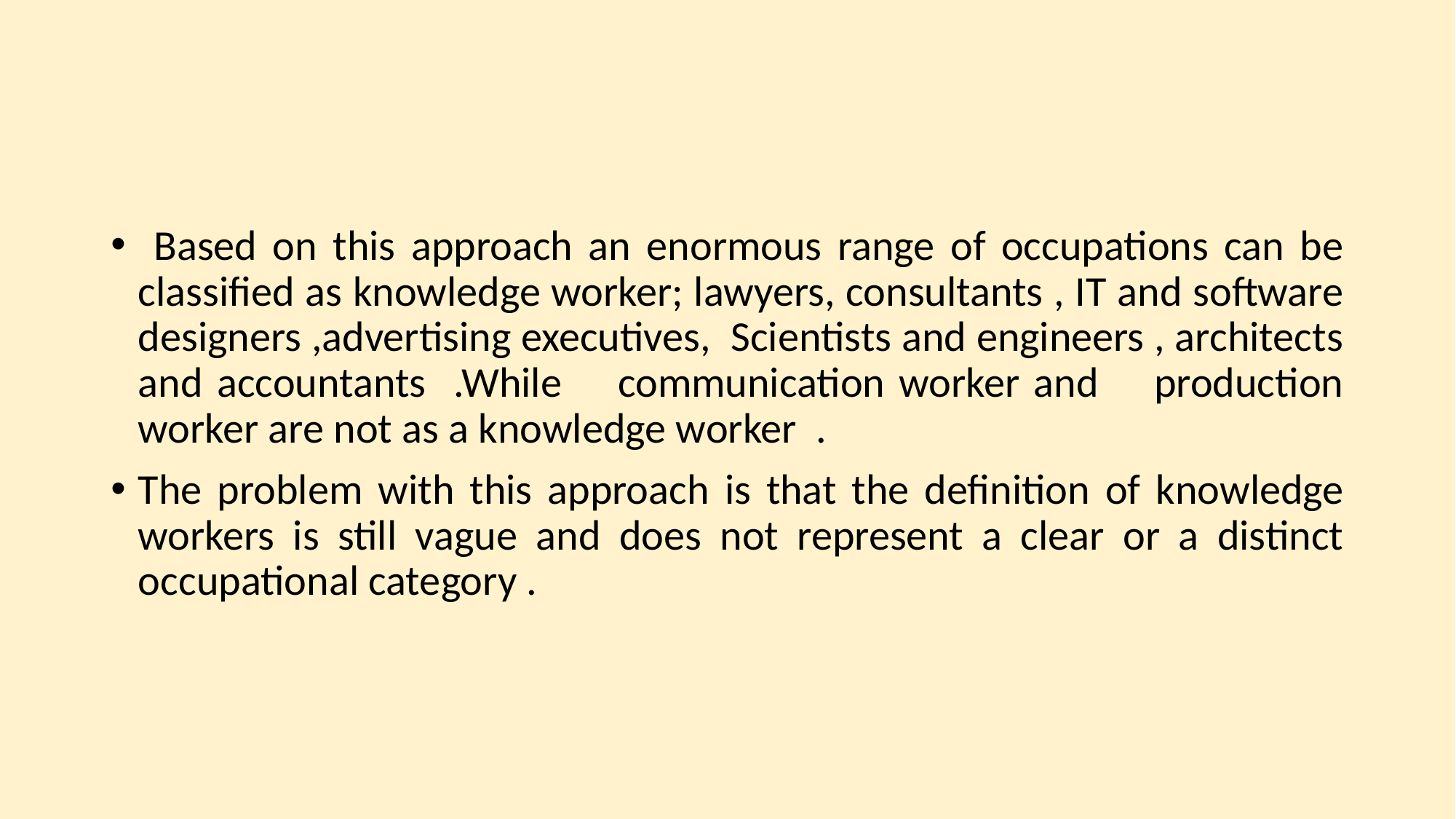

#
 Based on this approach an enormous range of occupations can be classified as knowledge worker; lawyers, consultants , IT and software designers ,advertising executives,  Scientists and engineers , architects and accountants  .While    communication worker and    production worker are not as a knowledge worker  .
The problem with this approach is that the definition of knowledge workers is still vague and does not represent a clear or a distinct occupational category .